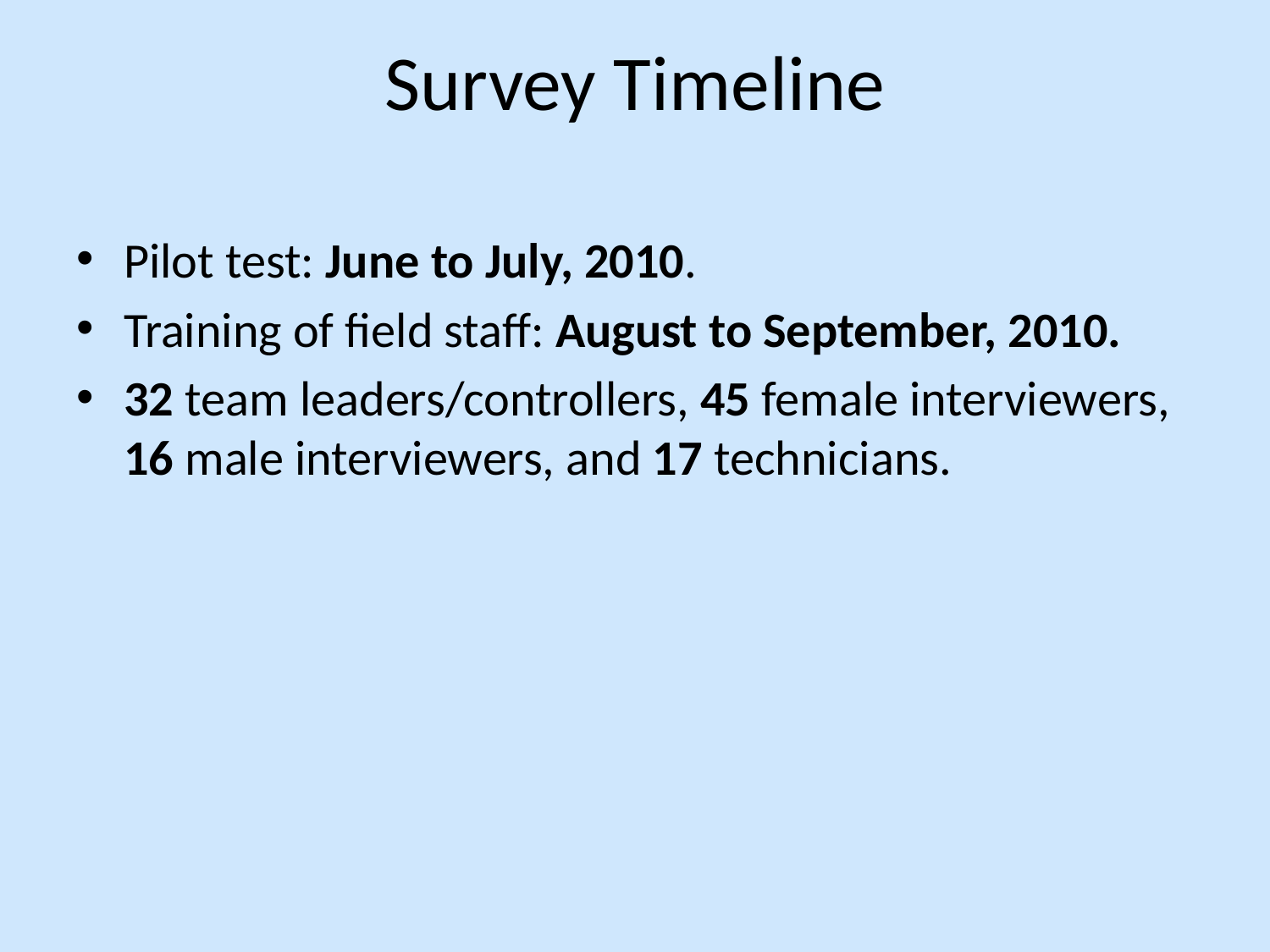

# Survey Timeline
Pilot test: June to July, 2010.
Training of field staff: August to September, 2010.
32 team leaders/controllers, 45 female interviewers, 16 male interviewers, and 17 technicians.